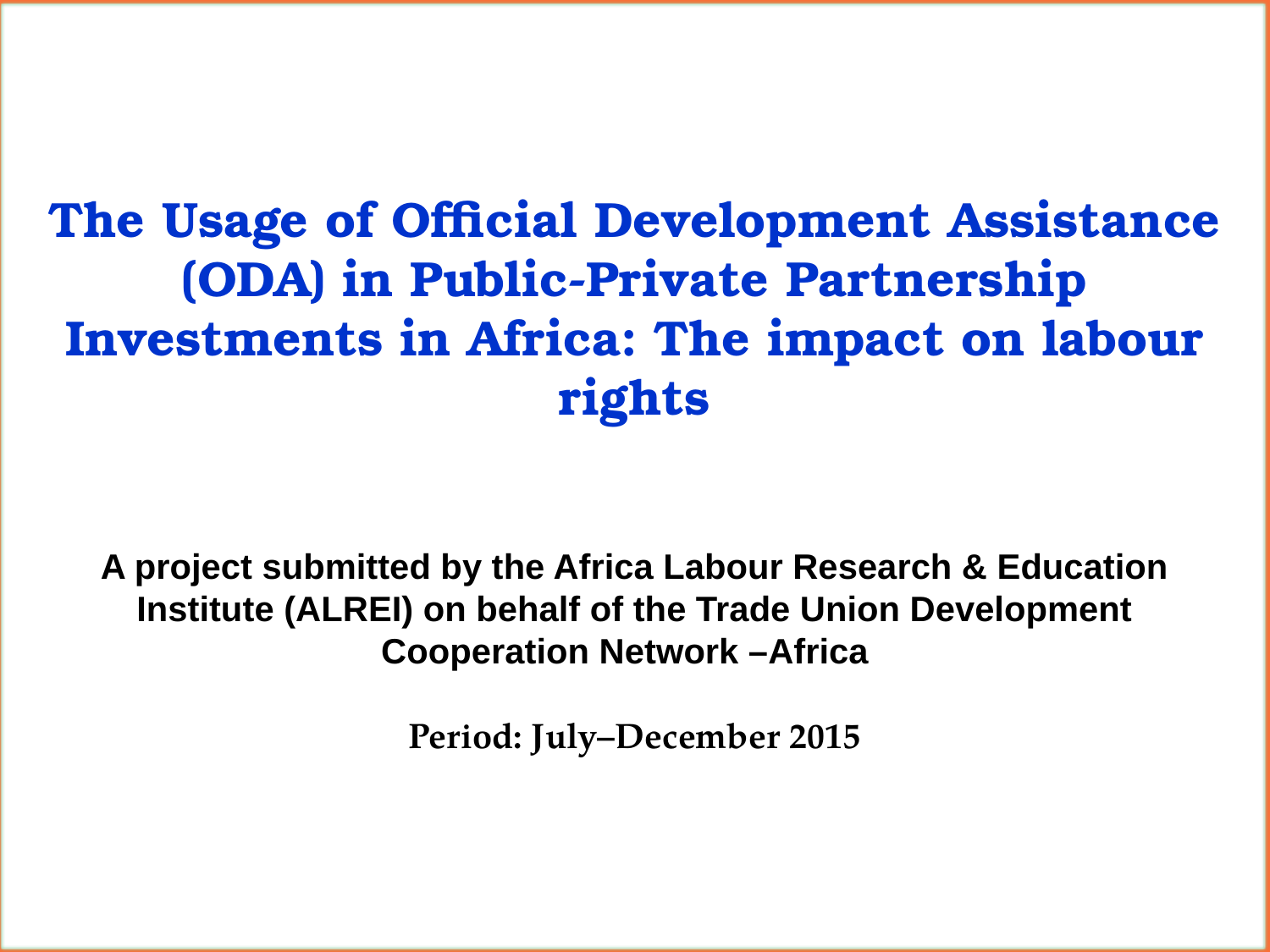

The Usage of Official Development Assistance (ODA) in Public-Private Partnership Investments in Africa: The impact on labour rights

A project submitted by the Africa Labour Research & Education Institute (ALREI) on behalf of the Trade Union Development Cooperation Network –Africa

Period: July–December 2015